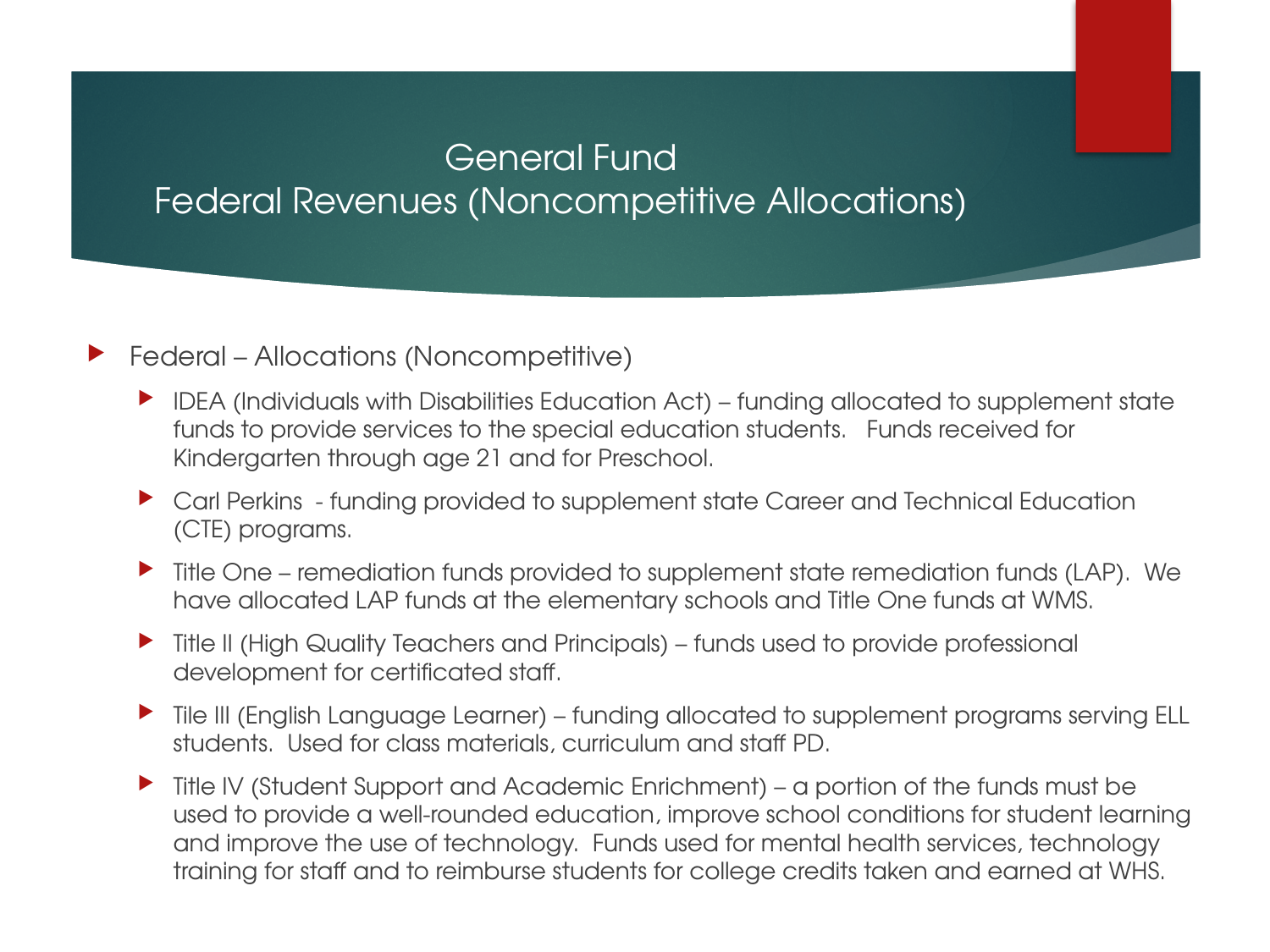

# General Fund Federal Revenues (Noncompetitive Allocations)
Federal – Allocations (Noncompetitive)
IDEA (Individuals with Disabilities Education Act) – funding allocated to supplement state funds to provide services to the special education students.   Funds received for Kindergarten through age 21 and for Preschool.
Carl Perkins  - funding provided to supplement state Career and Technical Education (CTE) programs.
Title One – remediation funds provided to supplement state remediation funds (LAP).  We have allocated LAP funds at the elementary schools and Title One funds at WMS.
Title II (High Quality Teachers and Principals) – funds used to provide professional development for certificated staff.
Tile III (English Language Learner) – funding allocated to supplement programs serving ELL students.  Used for class materials, curriculum and staff PD.
Title IV (Student Support and Academic Enrichment) – a portion of the funds must be used to provide a well-rounded education, improve school conditions for student learning and improve the use of technology.  Funds used for mental health services, technology training for staff and to reimburse students for college credits taken and earned at WHS.